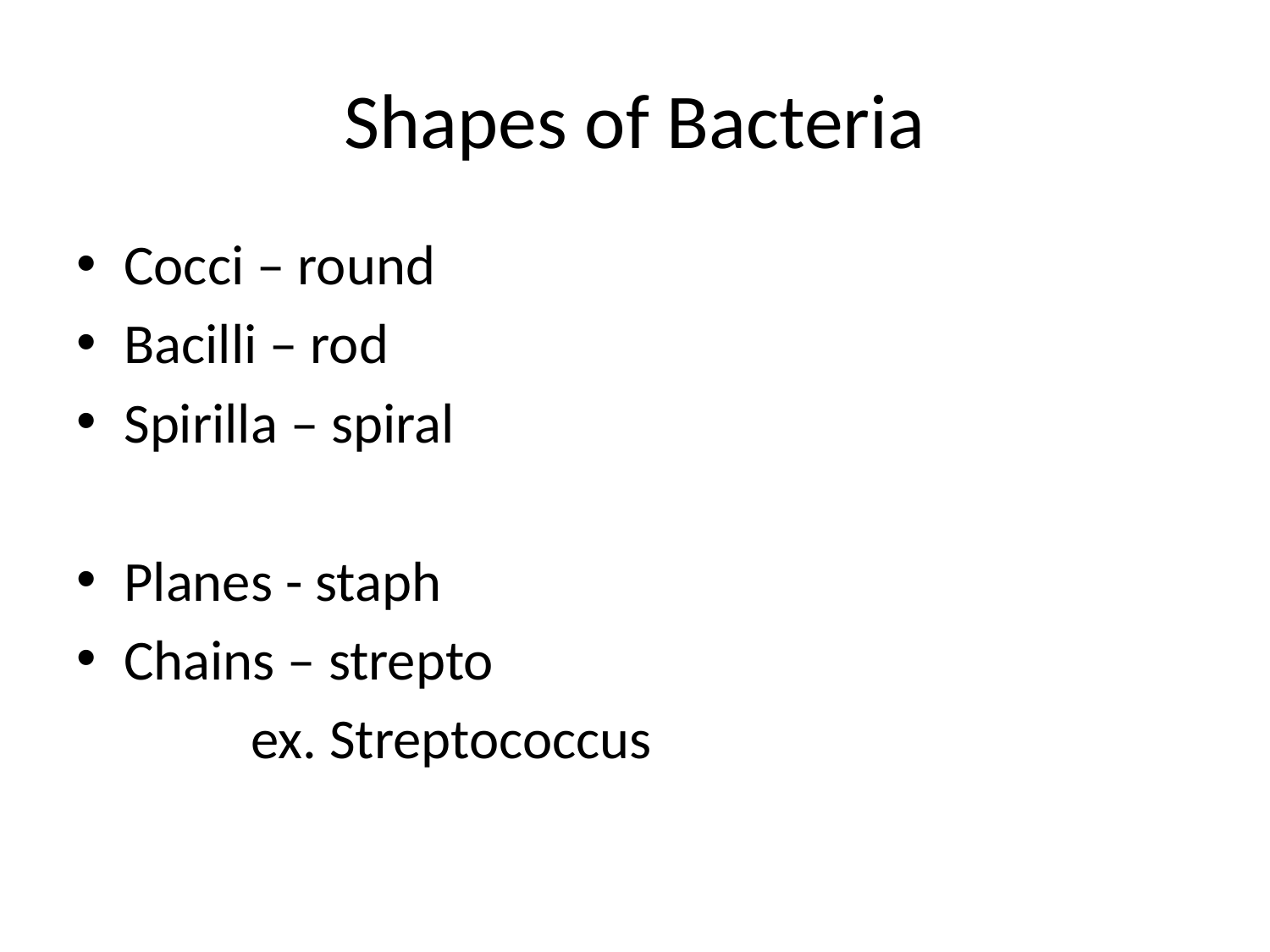

# Shapes of Bacteria
Cocci – round
Bacilli – rod
Spirilla – spiral

Planes - staph
Chains – strepto
		ex. Streptococcus